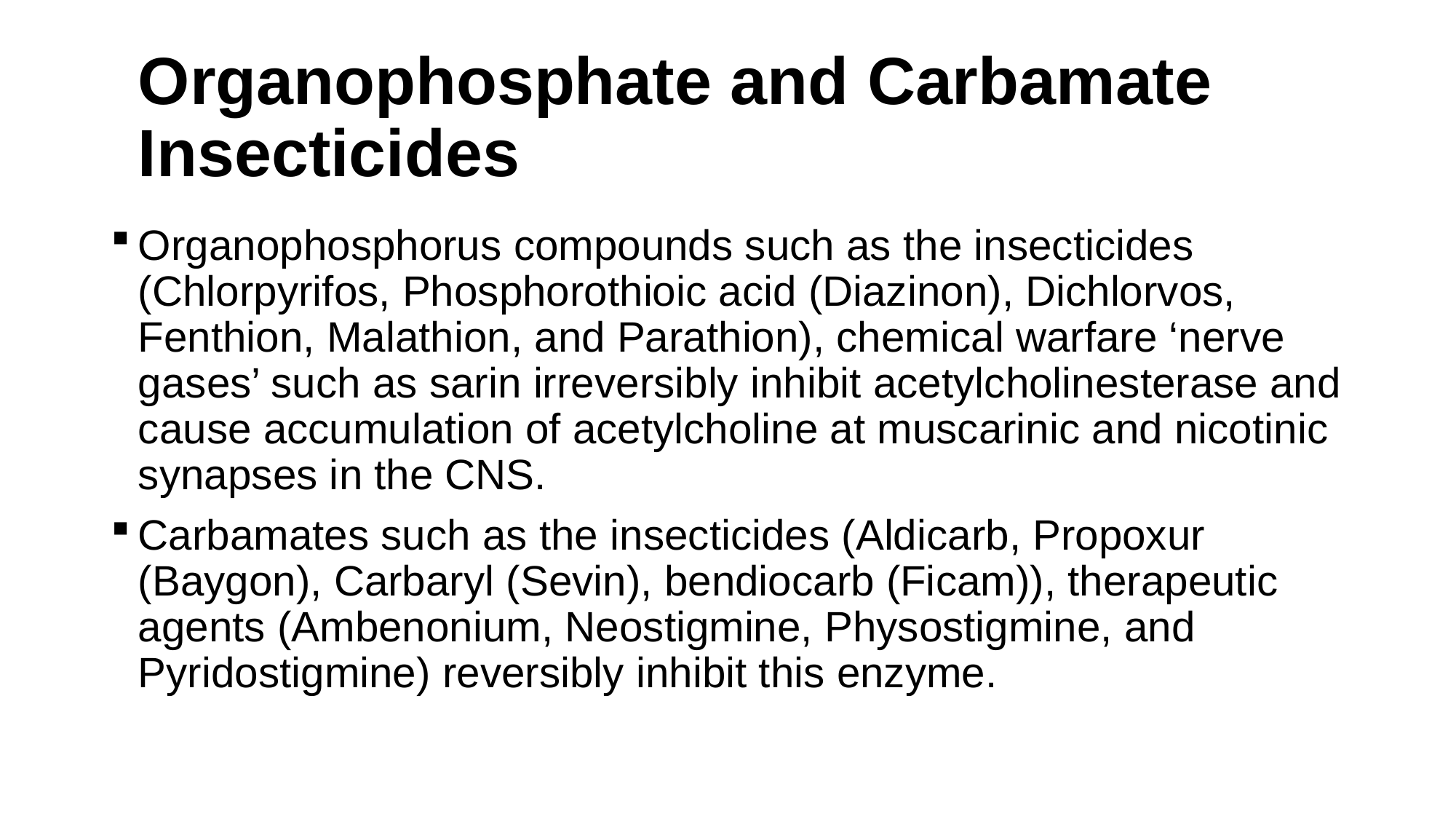

# Organophosphate and Carbamate Insecticides
Organophosphorus compounds such as the insecticides (Chlorpyrifos, Phosphorothioic acid (Diazinon), Dichlorvos, Fenthion, Malathion, and Parathion), chemical warfare ‘nerve gases’ such as sarin irreversibly inhibit acetylcholinesterase and cause accumulation of acetylcholine at muscarinic and nicotinic synapses in the CNS.
Carbamates such as the insecticides (Aldicarb, Propoxur (Baygon), Carbaryl (Sevin), bendiocarb (Ficam)), therapeutic agents (Ambenonium, Neostigmine, Physostigmine, and Pyridostigmine) reversibly inhibit this enzyme.